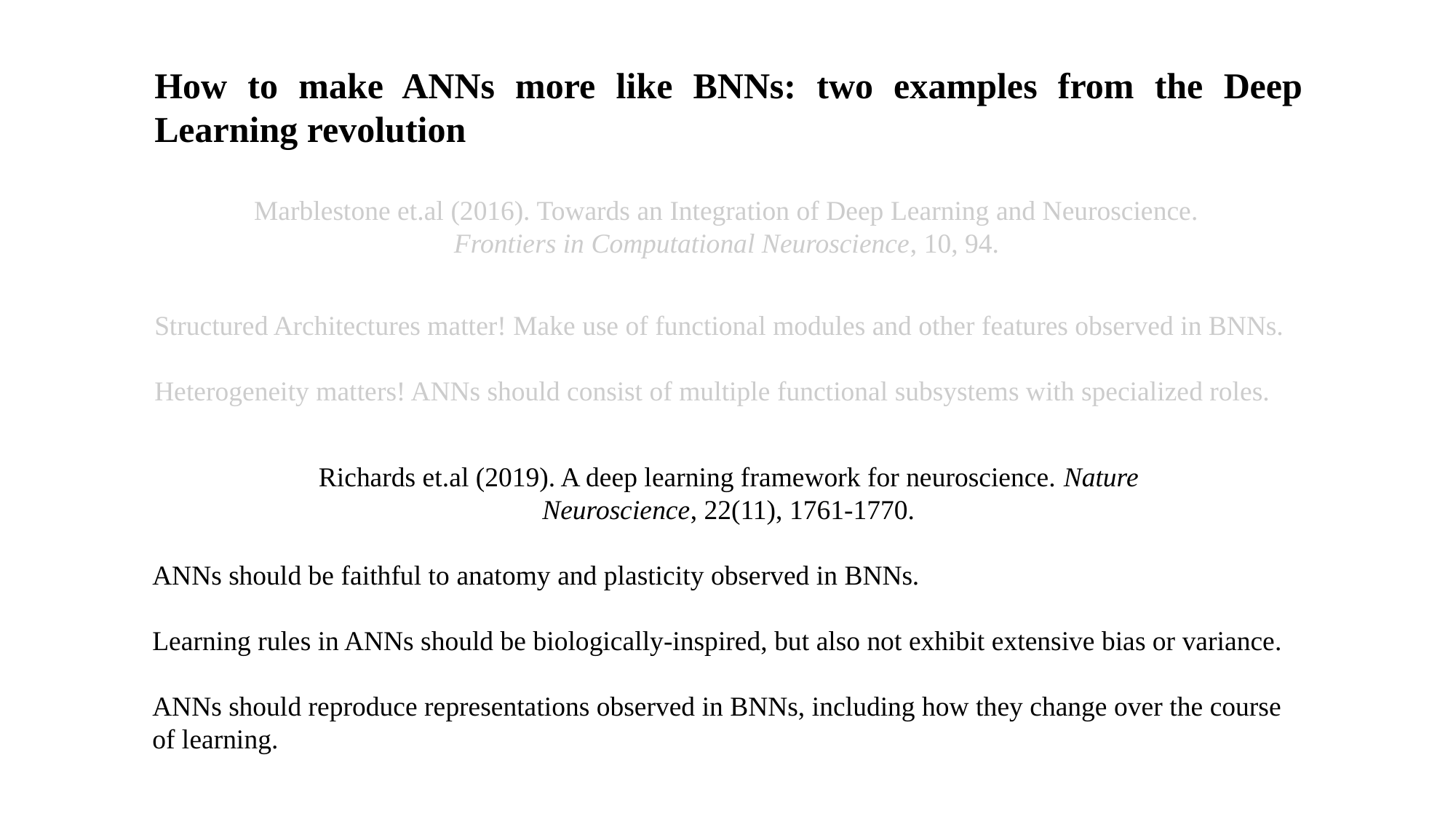

How to make ANNs more like BNNs: two examples from the Deep Learning revolution
Marblestone et.al (2016). Towards an Integration of Deep Learning and Neuroscience. Frontiers in Computational Neuroscience, 10, 94.
Structured Architectures matter! Make use of functional modules and other features observed in BNNs.

Heterogeneity matters! ANNs should consist of multiple functional subsystems with specialized roles.
Richards et.al (2019). A deep learning framework for neuroscience. Nature Neuroscience, 22(11), 1761-1770.
ANNs should be faithful to anatomy and plasticity observed in BNNs.

Learning rules in ANNs should be biologically-inspired, but also not exhibit extensive bias or variance.

ANNs should reproduce representations observed in BNNs, including how they change over the course of learning.